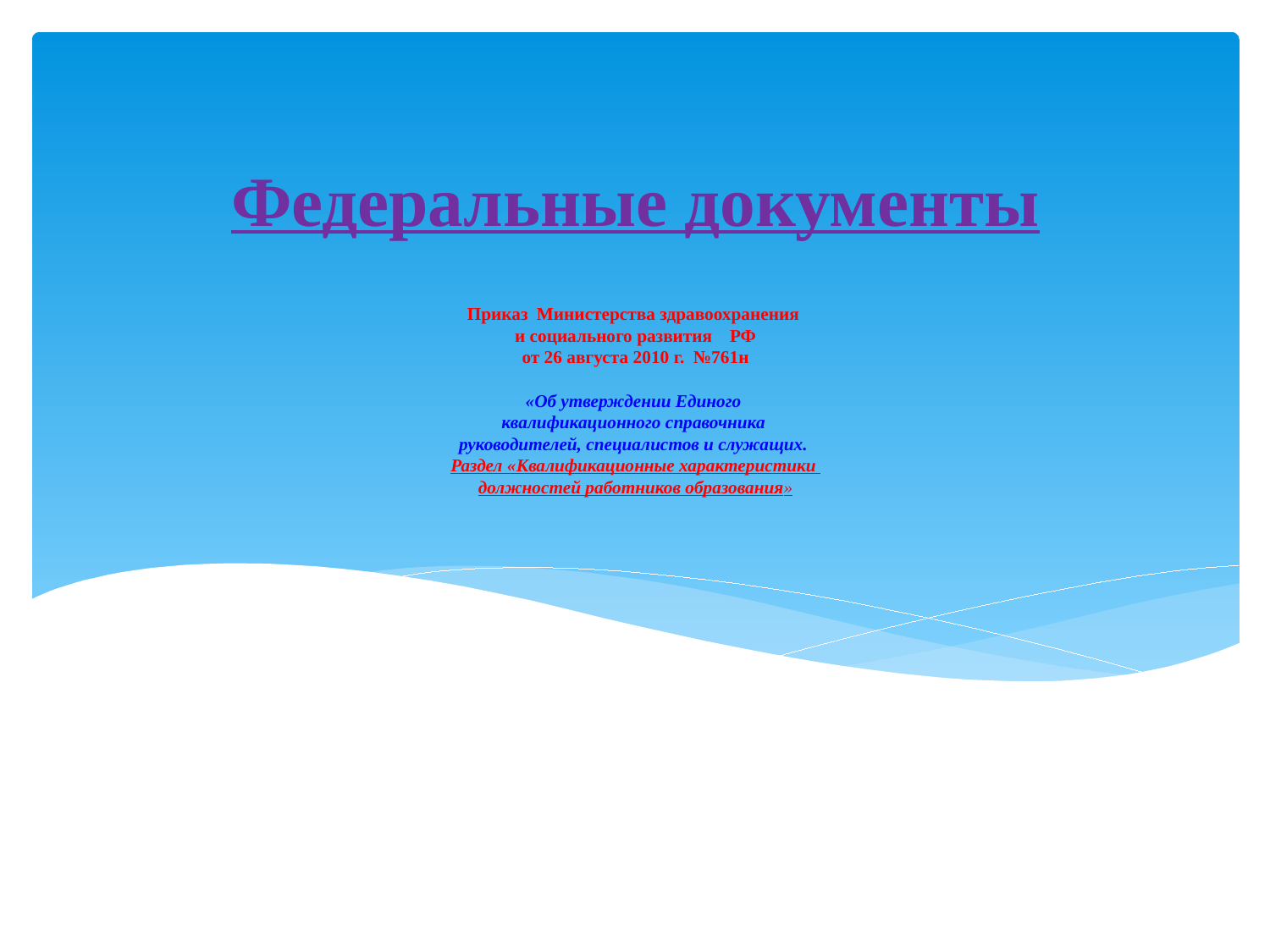

Федеральные документы

# Приказ  Министерства здравоохранения и социального развития    РФ от 26 августа 2010 г.  №761н «Об утверждении Единого квалификационного справочника руководителей, специалистов и служащих. Раздел «Квалификационные характеристики должностей работников образования»